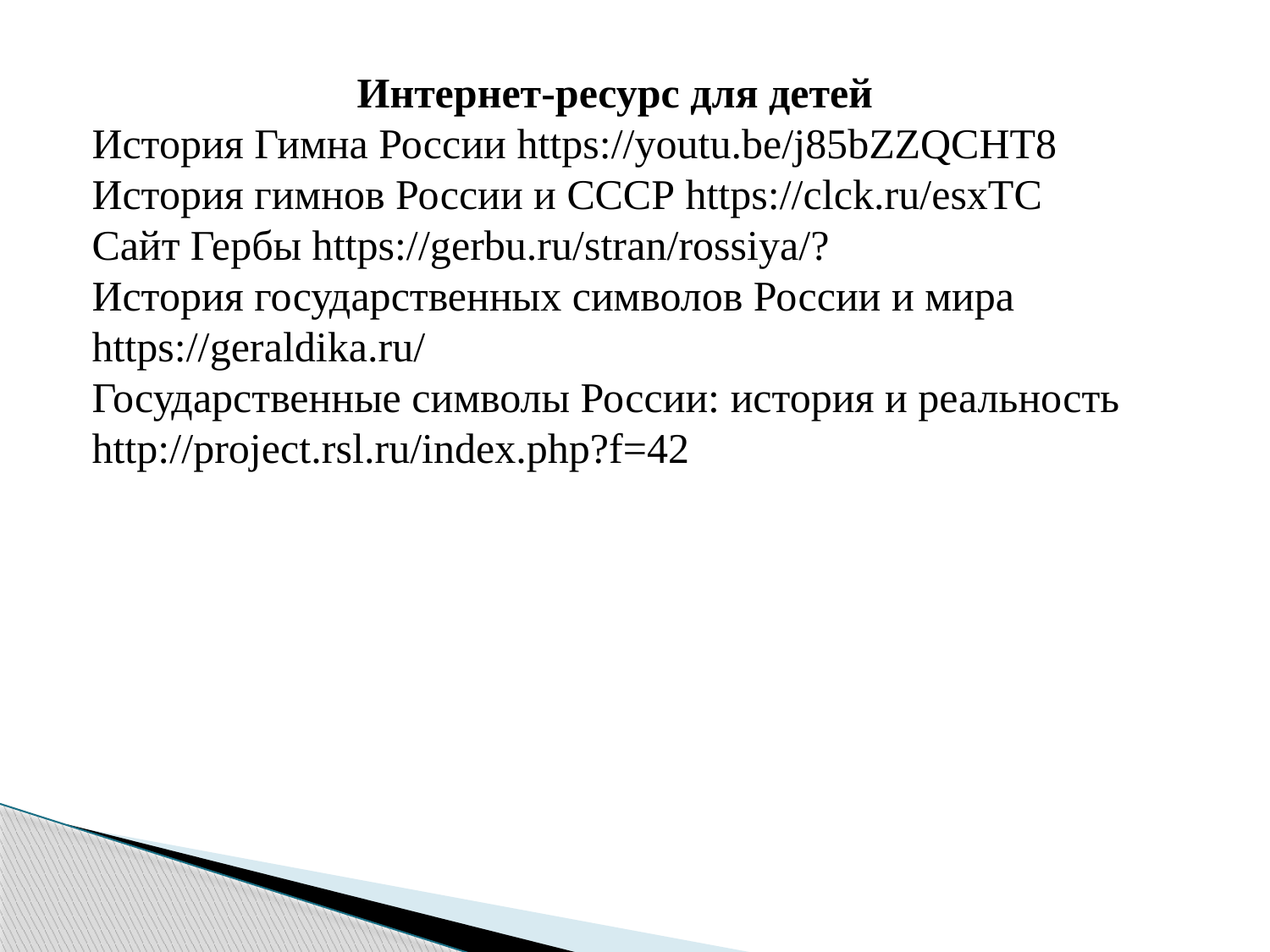

Интернет-ресурс для детей
История Гимна России https://youtu.be/j85bZZQCHT8
История гимнов России и СССР https://clck.ru/esxTC
Сайт Гербы https://gerbu.ru/stran/rossiya/?
История государственных символов России и мира https://geraldika.ru/
Государственные символы России: история и реальность http://project.rsl.ru/index.php?f=42